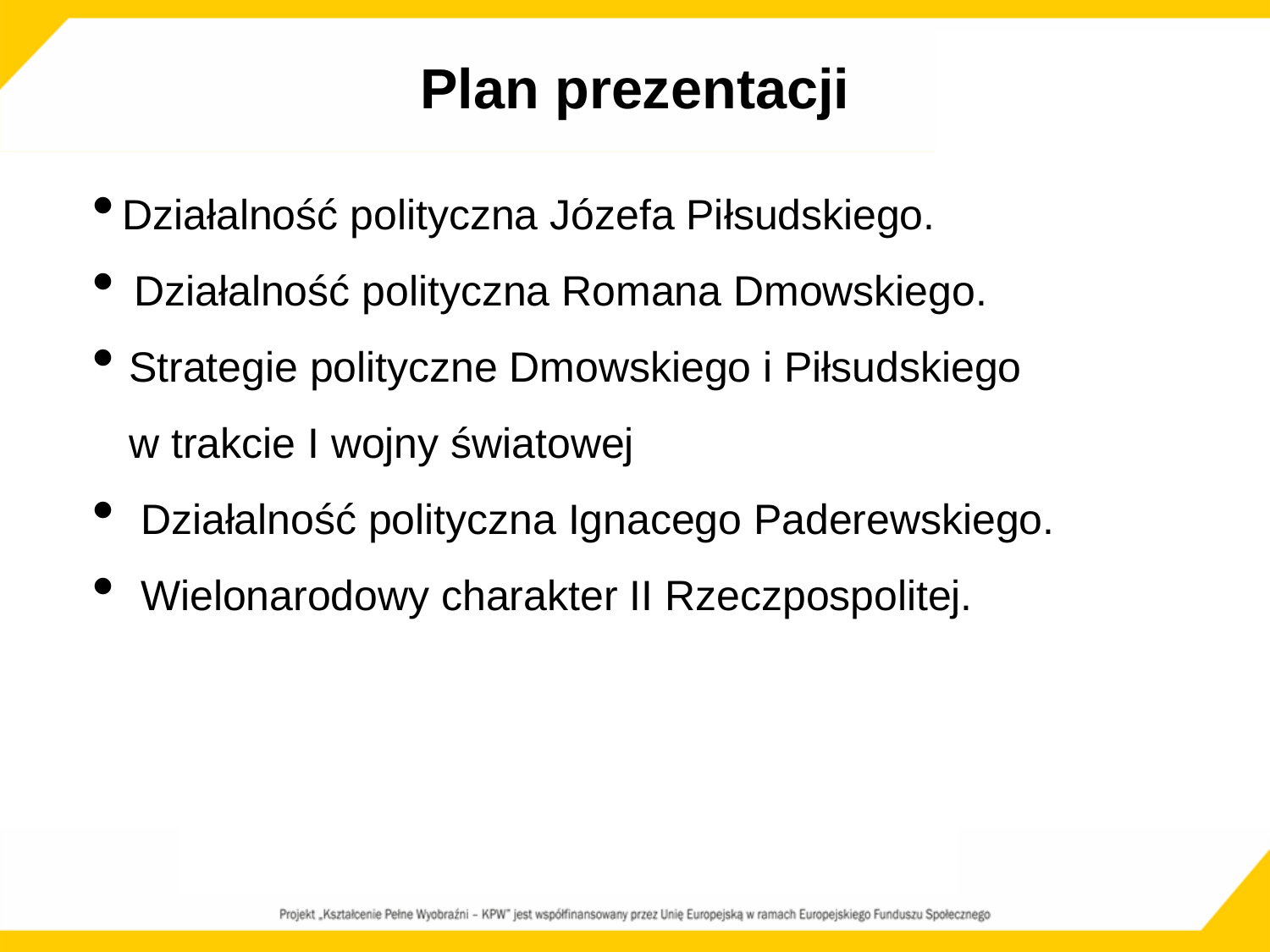

Plan prezentacji
Działalność polityczna Józefa Piłsudskiego.
 Działalność polityczna Romana Dmowskiego.
Strategie polityczne Dmowskiego i Piłsudskiego
w trakcie I wojny światowej
 Działalność polityczna Ignacego Paderewskiego.
 Wielonarodowy charakter II Rzeczpospolitej.